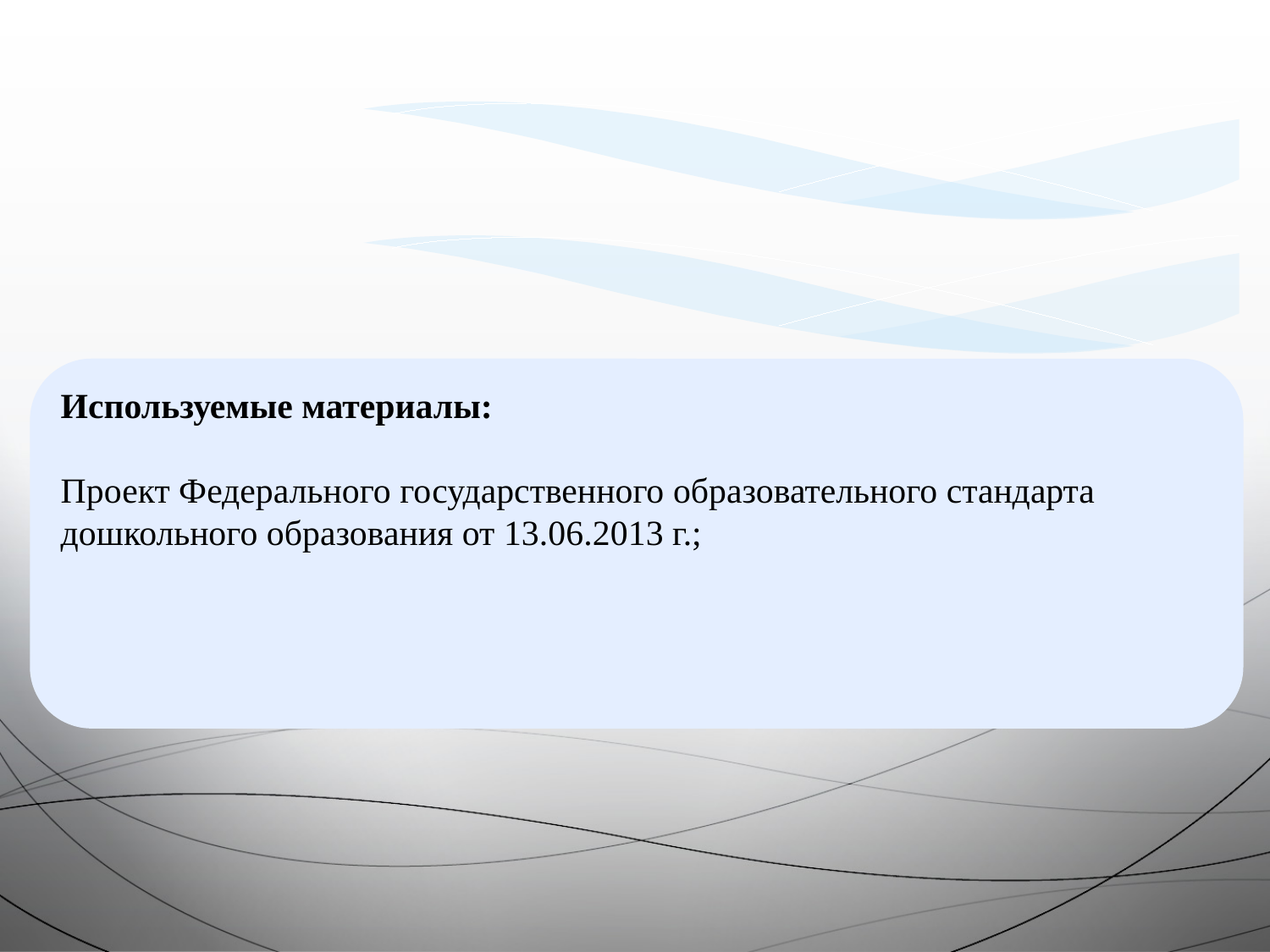

Используемые материалы:

Проект Федерального государственного образовательного стандарта  дошкольного образования от 13.06.2013 г.;